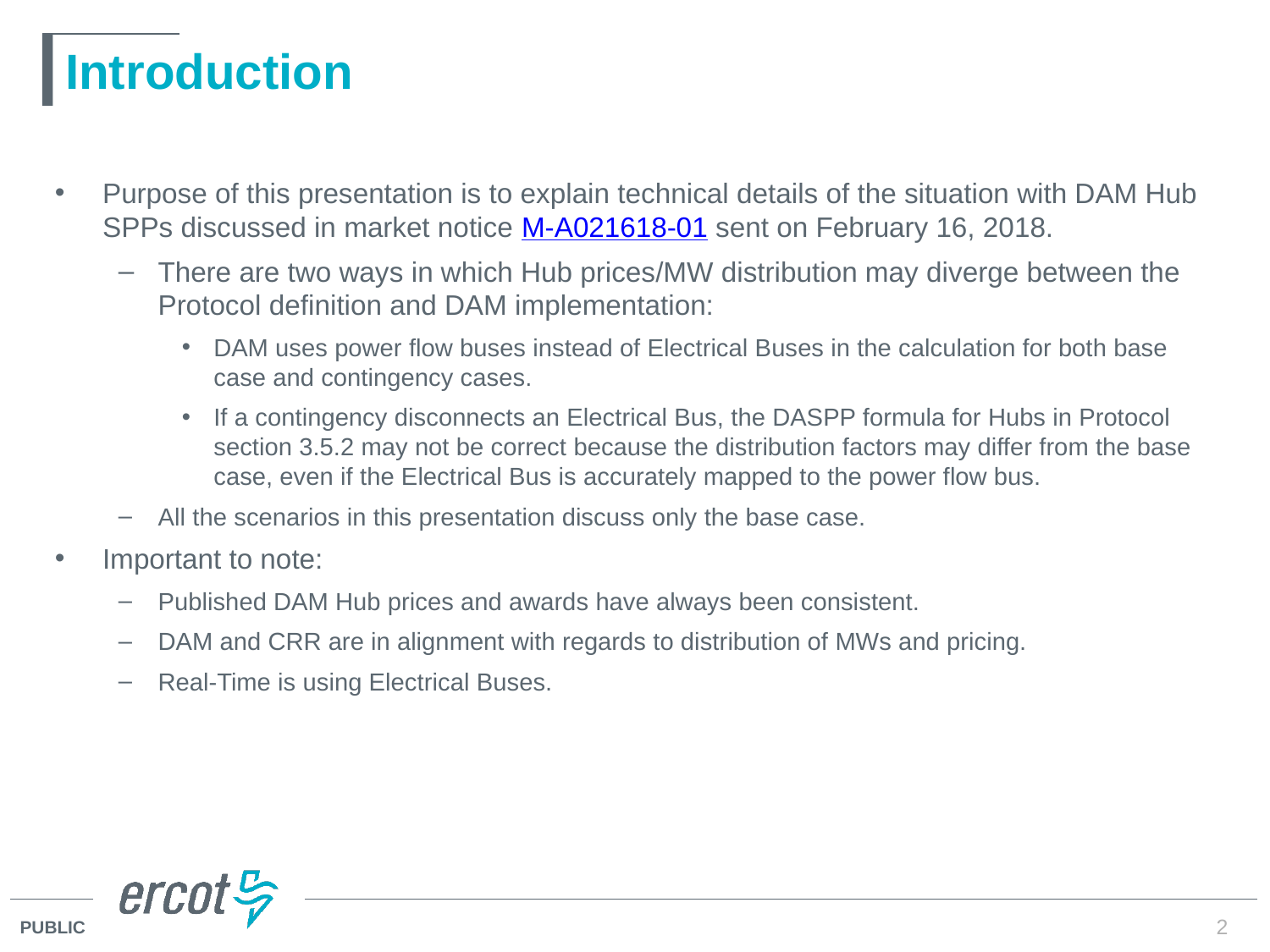

# Introduction
Purpose of this presentation is to explain technical details of the situation with DAM Hub SPPs discussed in market notice M-A021618-01 sent on February 16, 2018.
There are two ways in which Hub prices/MW distribution may diverge between the Protocol definition and DAM implementation:
DAM uses power flow buses instead of Electrical Buses in the calculation for both base case and contingency cases.
If a contingency disconnects an Electrical Bus, the DASPP formula for Hubs in Protocol section 3.5.2 may not be correct because the distribution factors may differ from the base case, even if the Electrical Bus is accurately mapped to the power flow bus.
All the scenarios in this presentation discuss only the base case.
Important to note:
Published DAM Hub prices and awards have always been consistent.
DAM and CRR are in alignment with regards to distribution of MWs and pricing.
Real-Time is using Electrical Buses.
2